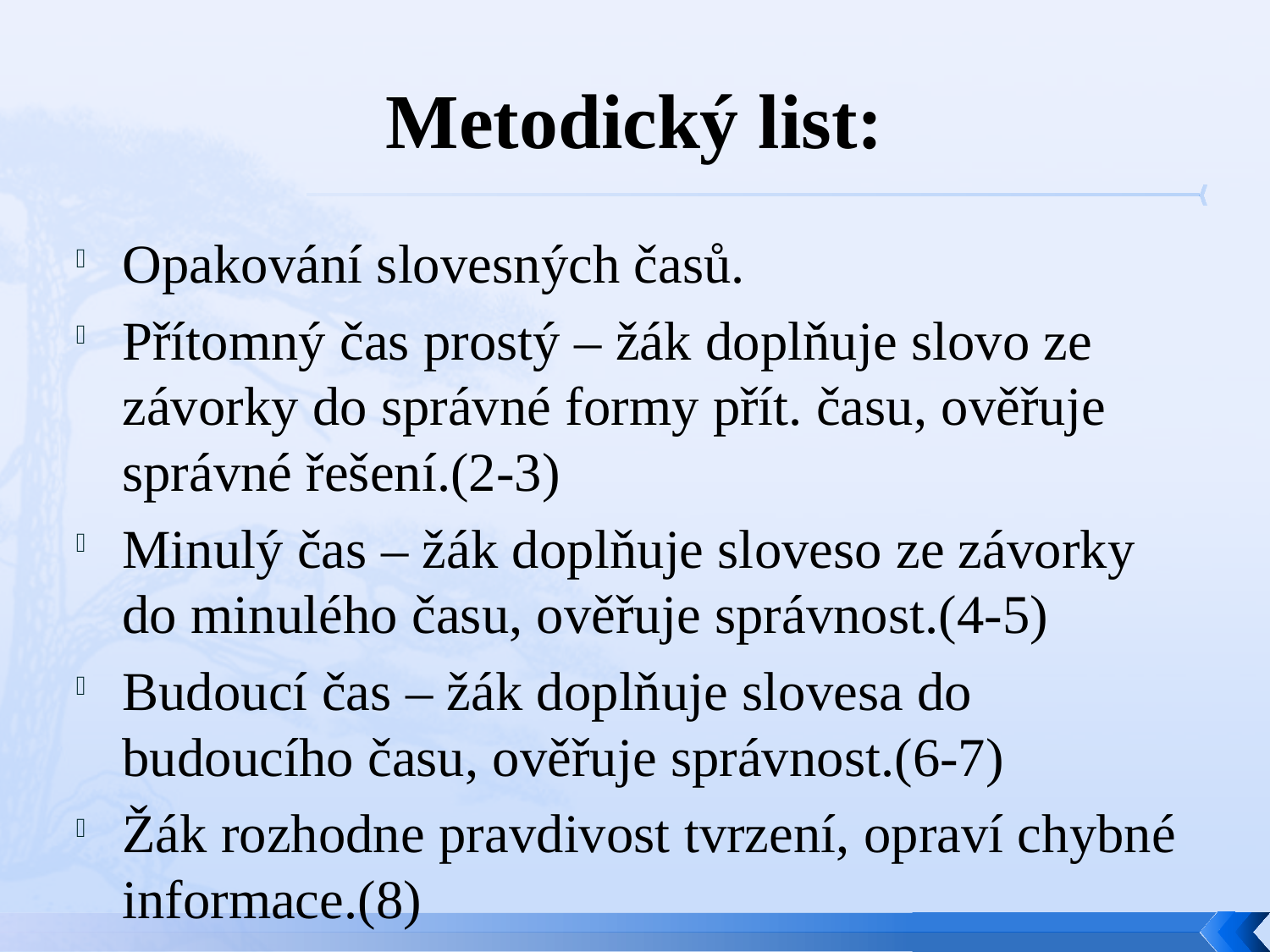

# Metodický list:
Opakování slovesných časů.
Přítomný čas prostý – žák doplňuje slovo ze závorky do správné formy přít. času, ověřuje správné řešení.(2-3)
Minulý čas – žák doplňuje sloveso ze závorky do minulého času, ověřuje správnost.(4-5)
Budoucí čas – žák doplňuje slovesa do budoucího času, ověřuje správnost.(6-7)
Žák rozhodne pravdivost tvrzení, opraví chybné informace.(8)